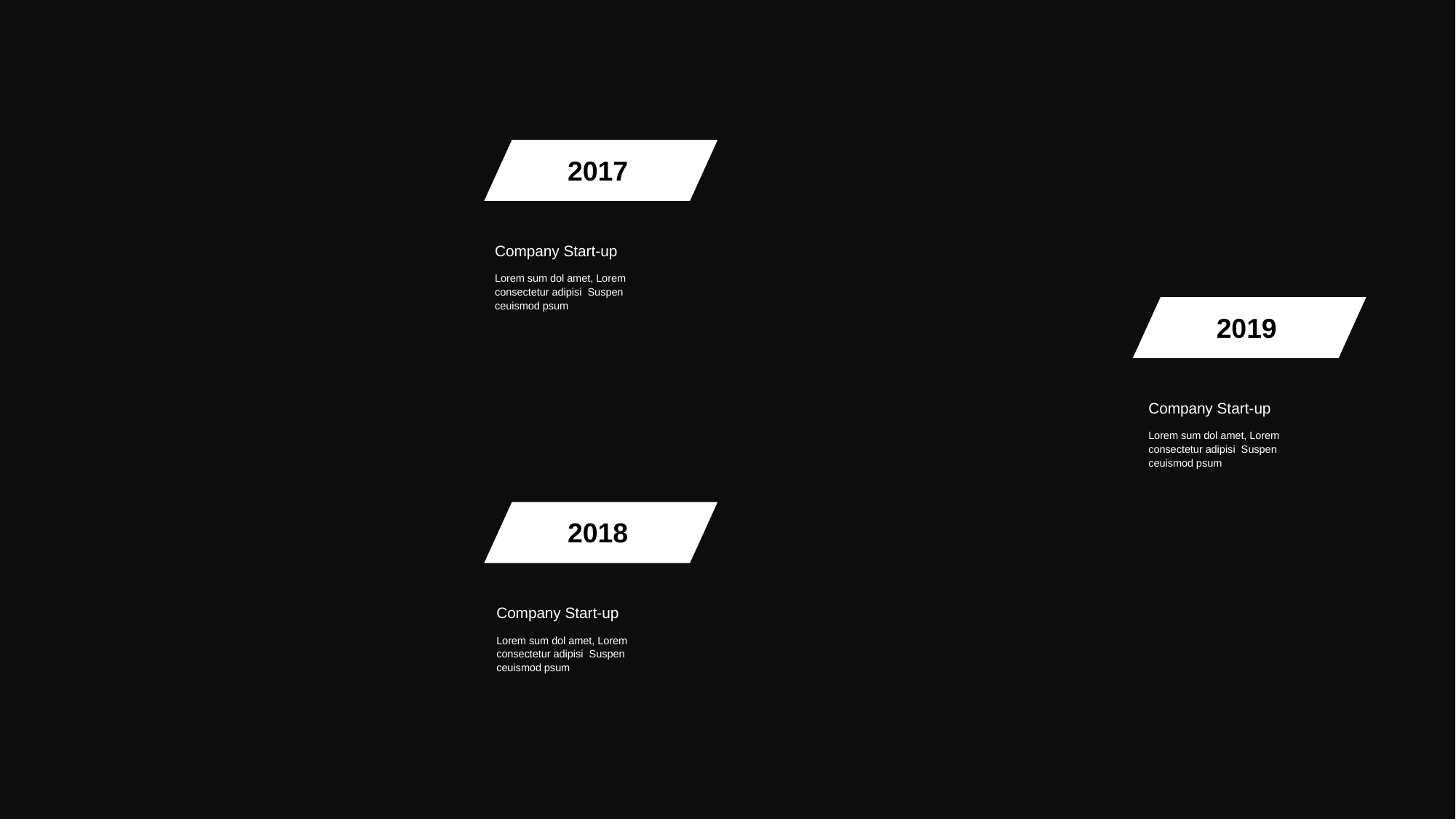

2017
Company Start-up
Lorem sum dol amet, Lorem
consectetur adipisi  Suspen
ceuismod psum

2019
Company Start-up
Lorem sum dol amet, Lorem
consectetur adipisi  Suspen
ceuismod psum

2018
Company Start-up
Lorem sum dol amet, Lorem
consectetur adipisi  Suspen
ceuismod psum